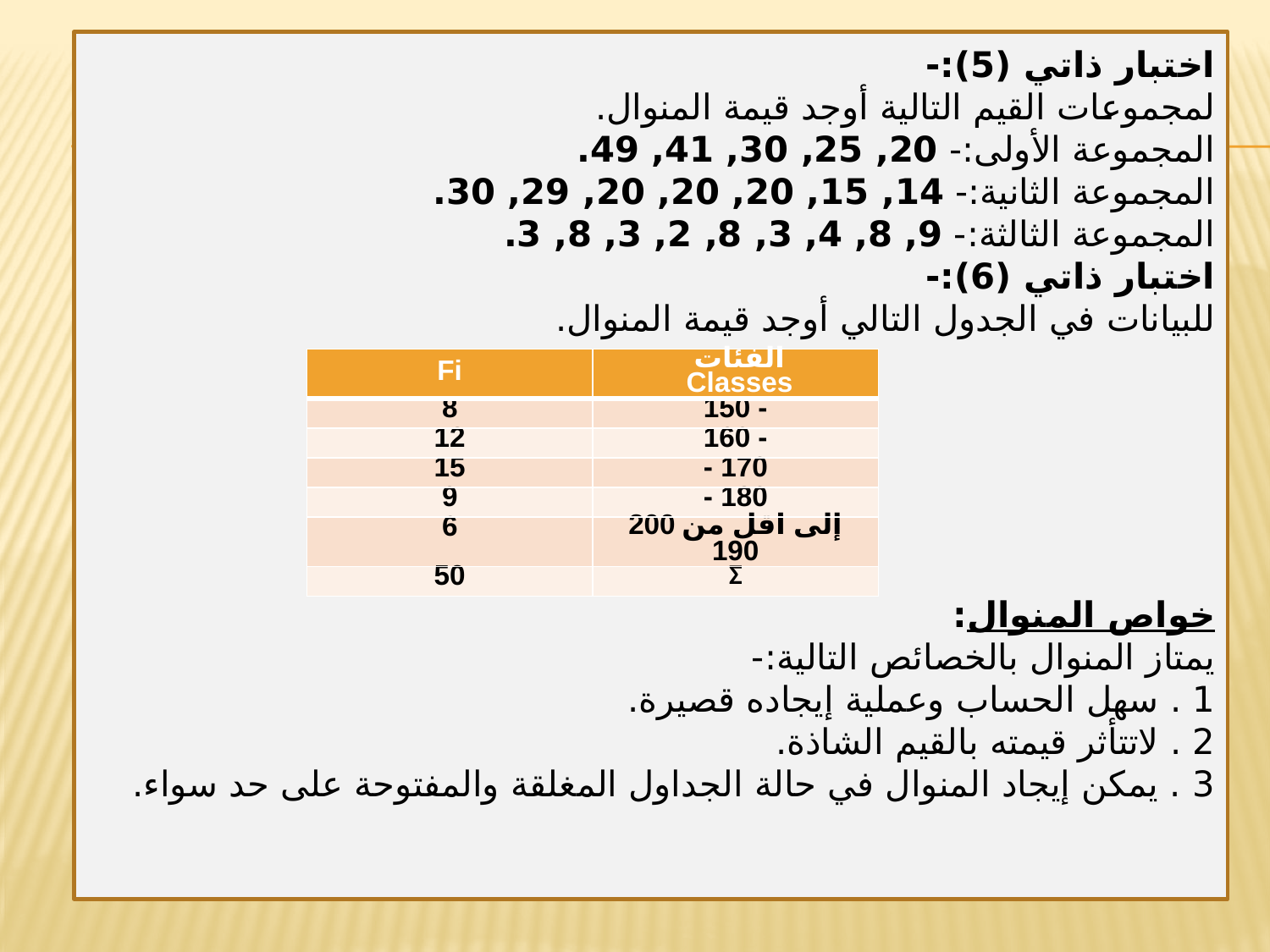

اختبار ذاتي (5):-
لمجموعات القيم التالية أوجد قيمة المنوال.
المجموعة الأولى:- 20, 25, 30, 41, 49.
المجموعة الثانية:- 14, 15, 20, 20, 20, 29, 30.
المجموعة الثالثة:- 9, 8, 4, 3, 8, 2, 3, 8, 3.
اختبار ذاتي (6):-
للبيانات في الجدول التالي أوجد قيمة المنوال.

خواص المنوال:
يمتاز المنوال بالخصائص التالية:-
1 . سهل الحساب وعملية إيجاده قصيرة.
2 . لاتتأثر قيمته بالقيم الشاذة.
3 . يمكن إيجاد المنوال في حالة الجداول المغلقة والمفتوحة على حد سواء.

| Fi | الفئات Classes |
| --- | --- |
| 8 | 150 - |
| 12 | 160 - |
| 15 | 170 - |
| 9 | 180 - |
| 6 | 200 إلى اقل من 190 |
| 50 | Σ |